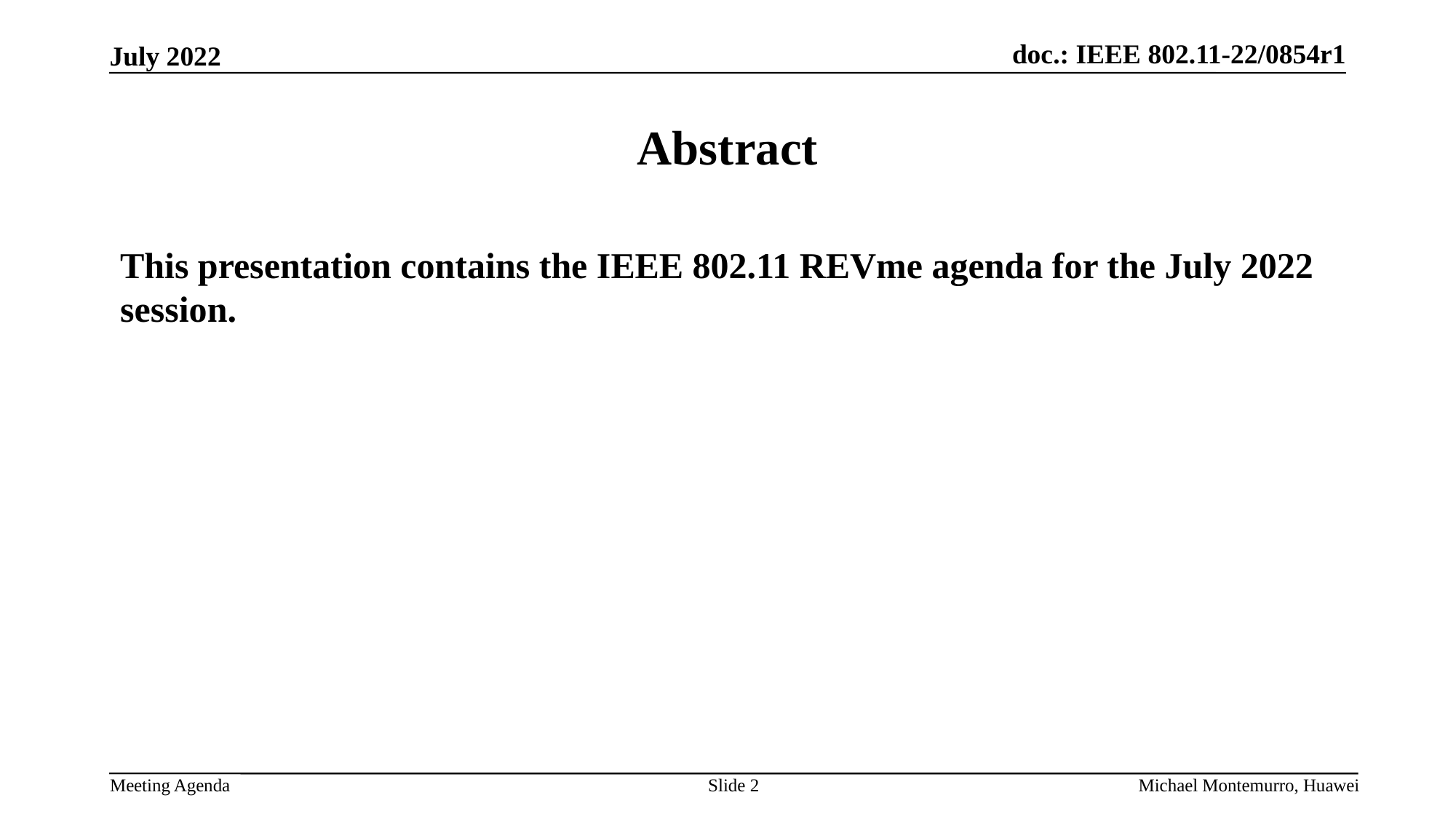

# Abstract
This presentation contains the IEEE 802.11 REVme agenda for the July 2022 session.
Slide 2
Michael Montemurro, Huawei